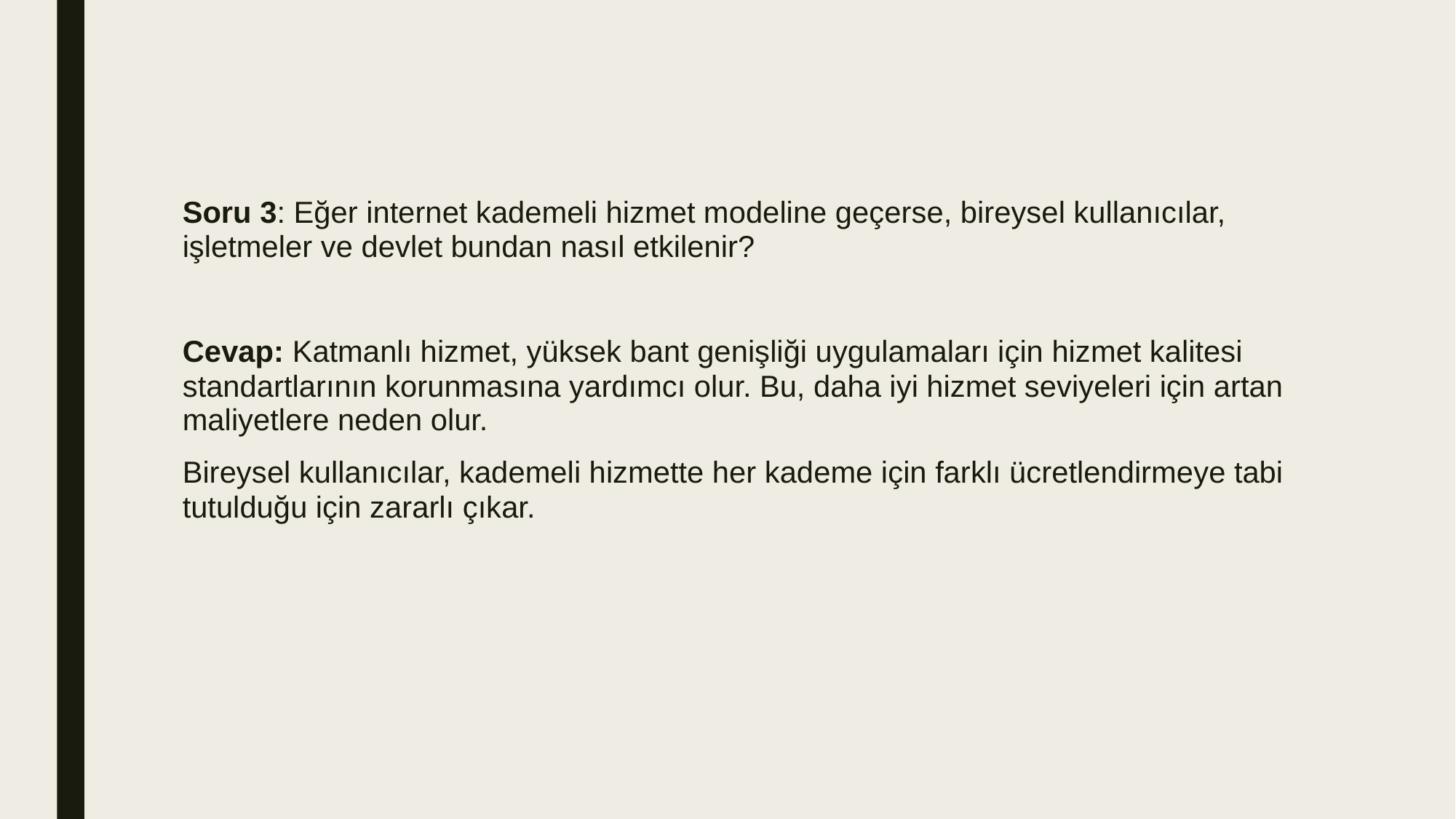

Soru 3: Eğer internet kademeli hizmet modeline geçerse, bireysel kullanıcılar, işletmeler ve devlet bundan nasıl etkilenir?

Cevap: Katmanlı hizmet, yüksek bant genişliği uygulamaları için hizmet kalitesi standartlarının korunmasına yardımcı olur. Bu, daha iyi hizmet seviyeleri için artan maliyetlere neden olur.
Bireysel kullanıcılar, kademeli hizmette her kademe için farklı ücretlendirmeye tabi tutulduğu için zararlı çıkar.